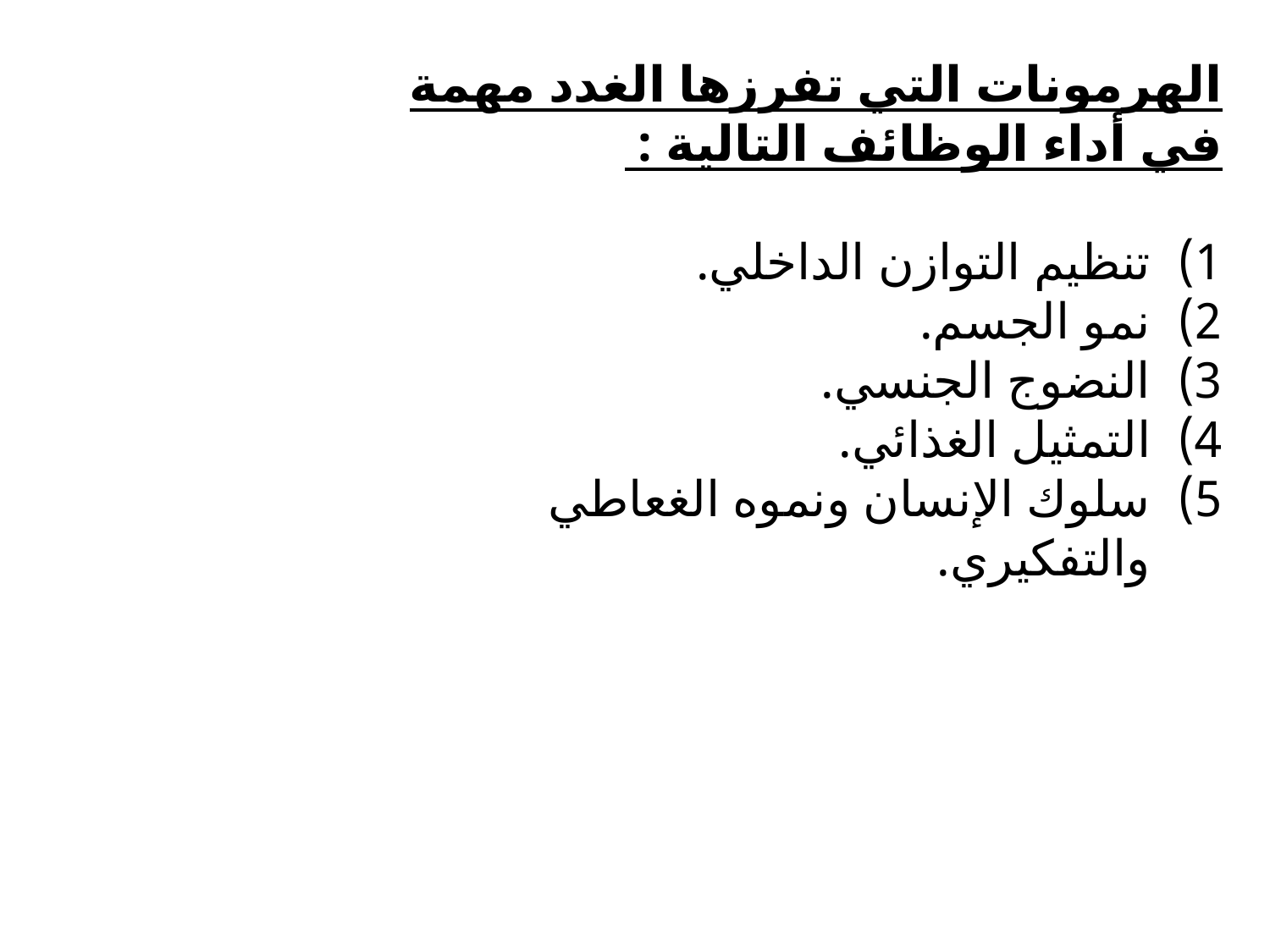

الهرمونات التي تفرزها الغدد مهمة في أداء الوظائف التالية :

تنظيم التوازن الداخلي.
نمو الجسم.
النضوج الجنسي.
التمثيل الغذائي.
سلوك الإنسان ونموه الغعاطي والتفكيري.